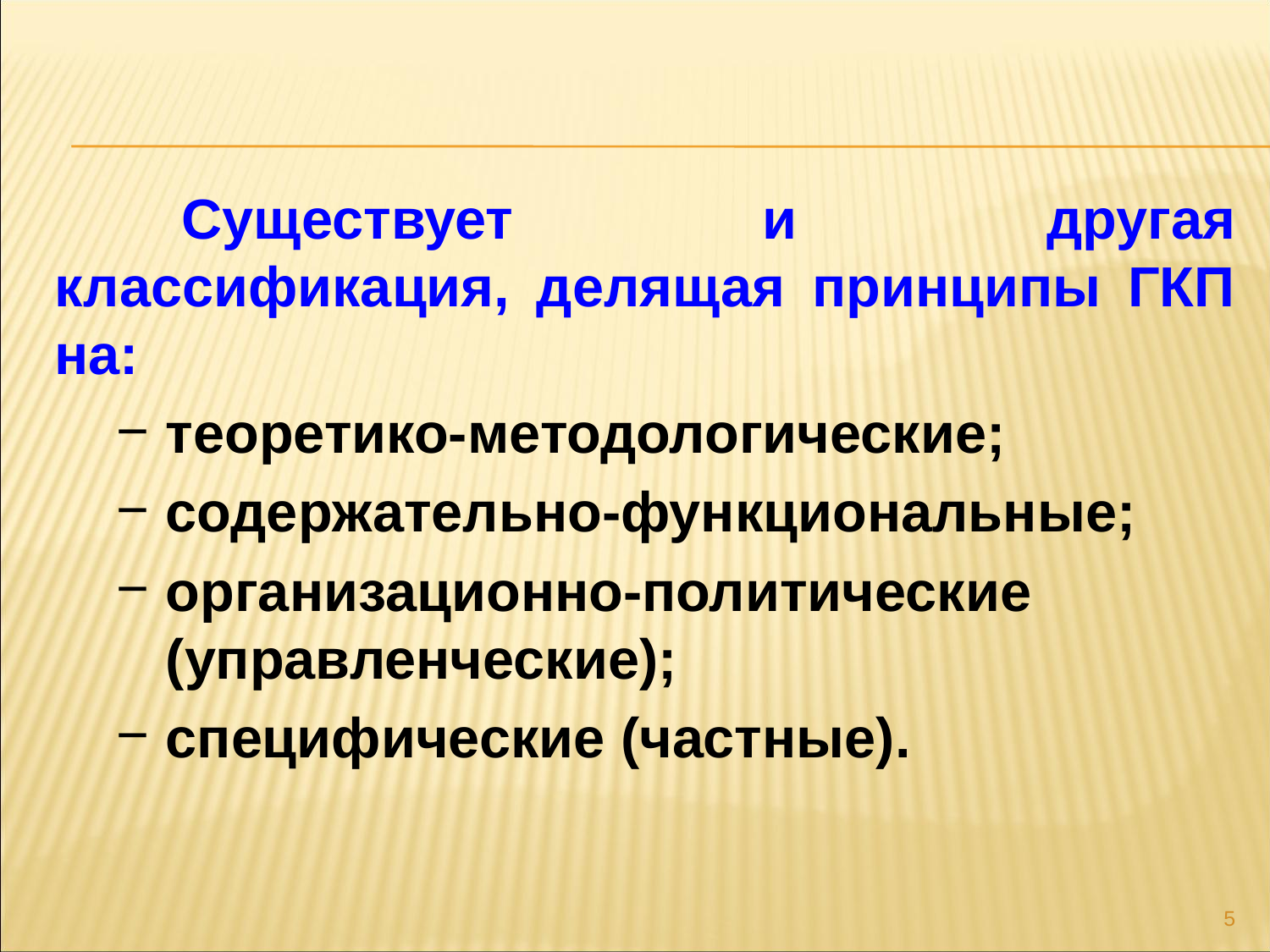

Существует и другая классификация, делящая принципы ГКП на:
теоретико-методологические;
содержательно-функциональные;
организационно-политические (управленческие);
специфические (частные).

5